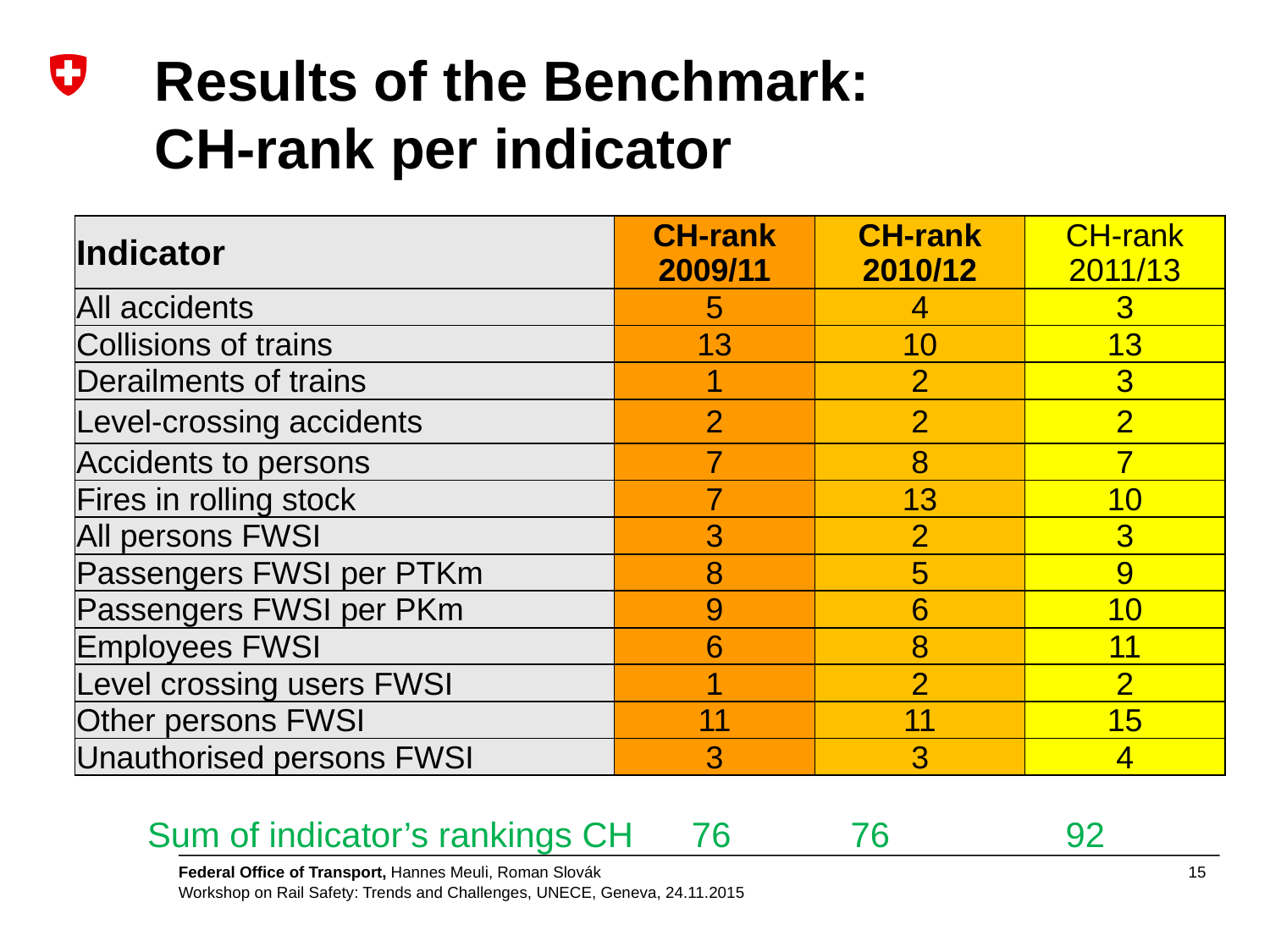

# Results of the Benchmark: CH-rank per indicator
| Indicator | CH-rank 2009/11 | CH-rank 2010/12 | CH-rank 2011/13 |
| --- | --- | --- | --- |
| All accidents | 5 | 4 | 3 |
| Collisions of trains | 13 | 10 | 13 |
| Derailments of trains | 1 | 2 | 3 |
| Level-crossing accidents | 2 | 2 | 2 |
| Accidents to persons | 7 | 8 | 7 |
| Fires in rolling stock | 7 | 13 | 10 |
| All persons FWSI | 3 | 2 | 3 |
| Passengers FWSI per PTKm | 8 | 5 | 9 |
| Passengers FWSI per PKm | 9 | 6 | 10 |
| Employees FWSI | 6 | 8 | 11 |
| Level crossing users FWSI | 1 | 2 | 2 |
| Other persons FWSI | 11 | 11 | 15 |
| Unauthorised persons FWSI | 3 | 3 | 4 |
Sum of indicator’s rankings CH      76	       76		   92